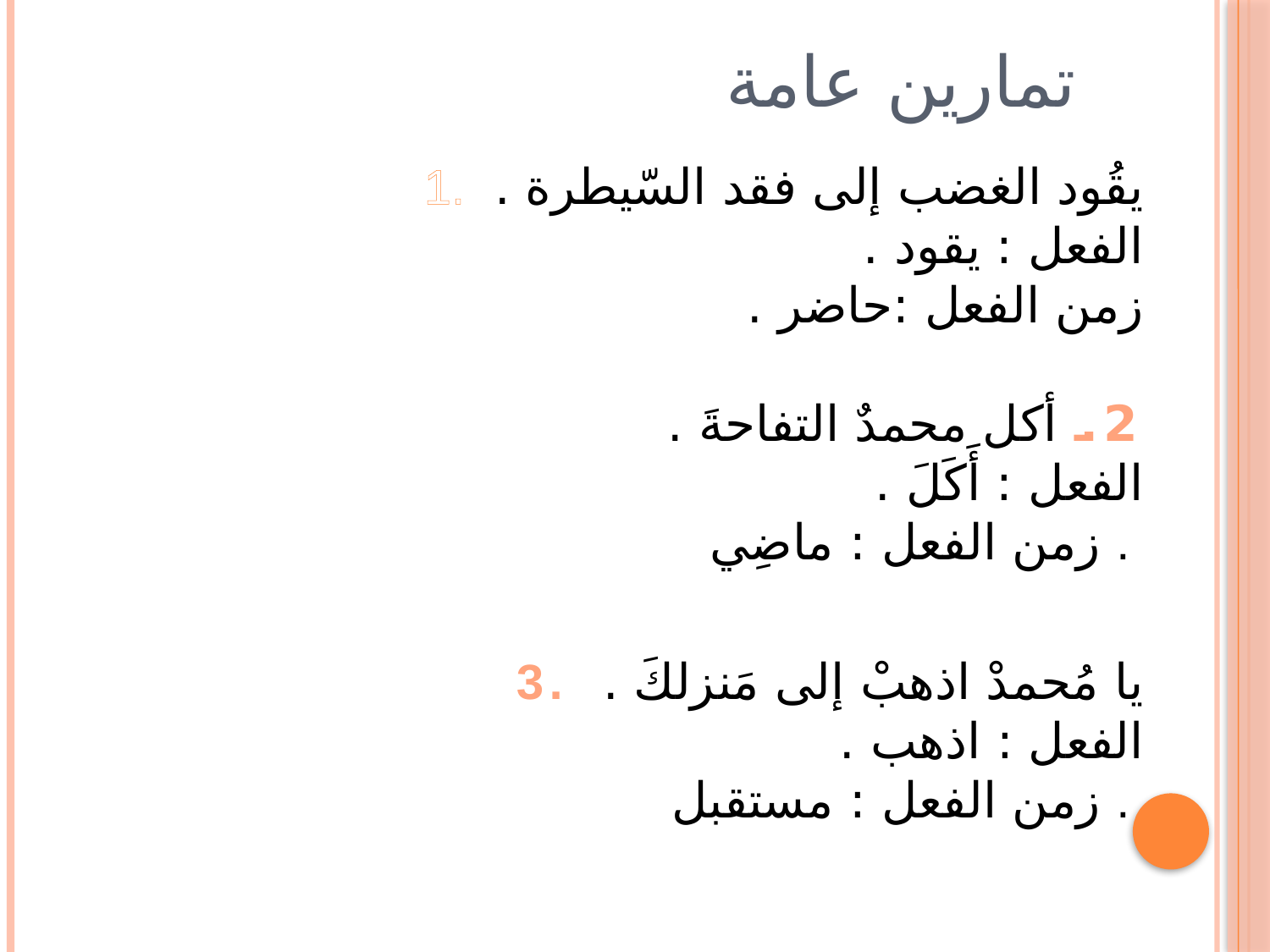

# تمارين عامة
1. يقُود الغضب إلى فقد السّيطرة .
الفعل : يقود .
زمن الفعل :حاضر .
2. أكل محمدٌ التفاحةَ .
الفعل : أَكَلَ .
زمن الفعل : ماضِي .

3. يا مُحمدْ اذهبْ إلى مَنزلكَ .
الفعل : اذهب .
زمن الفعل : مستقبل .